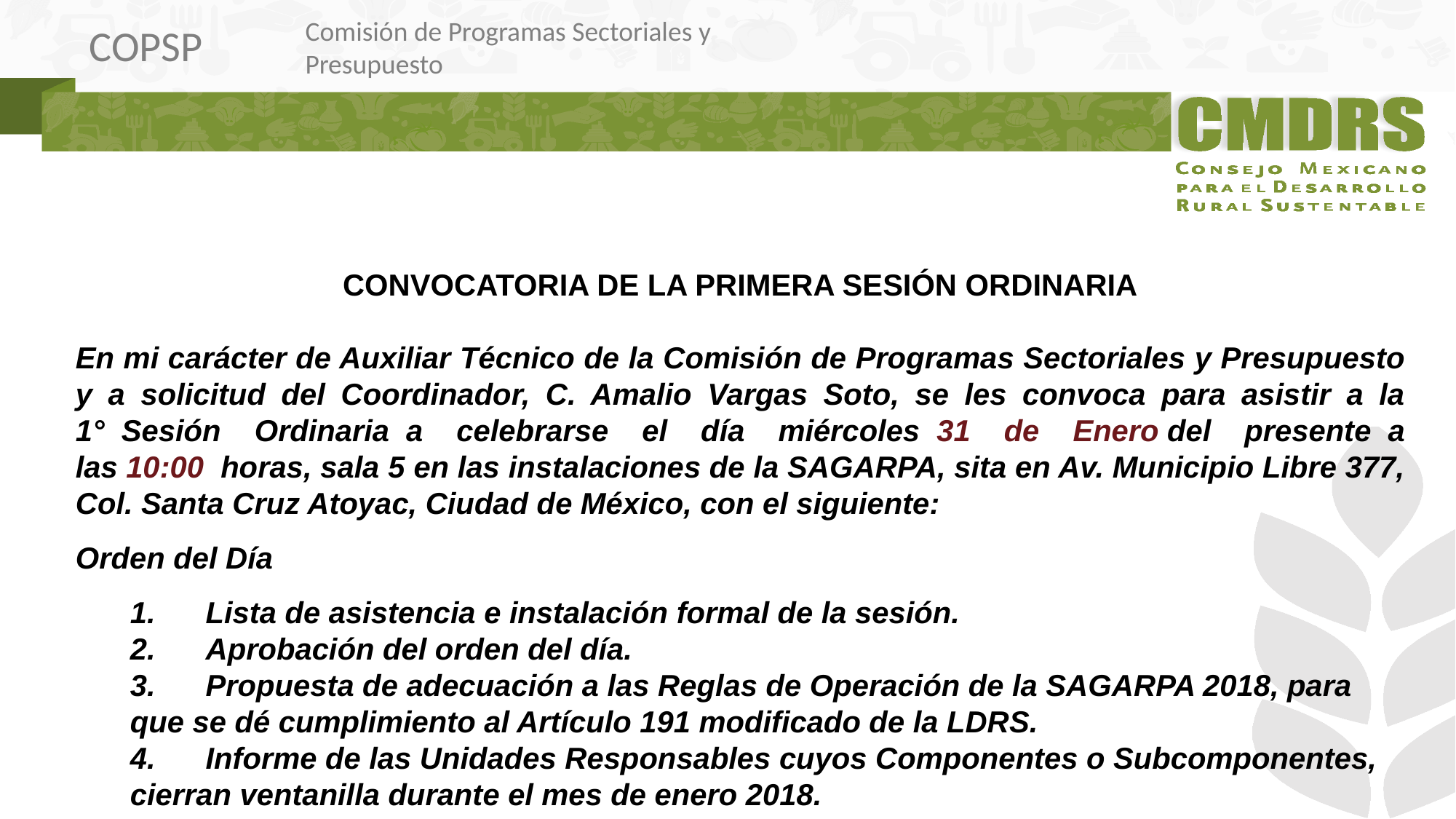

CONVOCATORIA DE LA PRIMERA SESIÓN ORDINARIA

En mi carácter de Auxiliar Técnico de la Comisión de Programas Sectoriales y Presupuesto y a solicitud del Coordinador, C. Amalio Vargas Soto, se les convoca para asistir a la 1°  Sesión Ordinaria  a celebrarse el día miércoles  31 de Enero del presente  a las 10:00  horas, sala 5 en las instalaciones de la SAGARPA, sita en Av. Municipio Libre 377, Col. Santa Cruz Atoyac, Ciudad de México, con el siguiente:
Orden del Día
1.      Lista de asistencia e instalación formal de la sesión.
2.      Aprobación del orden del día.
3.      Propuesta de adecuación a las Reglas de Operación de la SAGARPA 2018, para que se dé cumplimiento al Artículo 191 modificado de la LDRS.
4.      Informe de las Unidades Responsables cuyos Componentes o Subcomponentes, cierran ventanilla durante el mes de enero 2018.